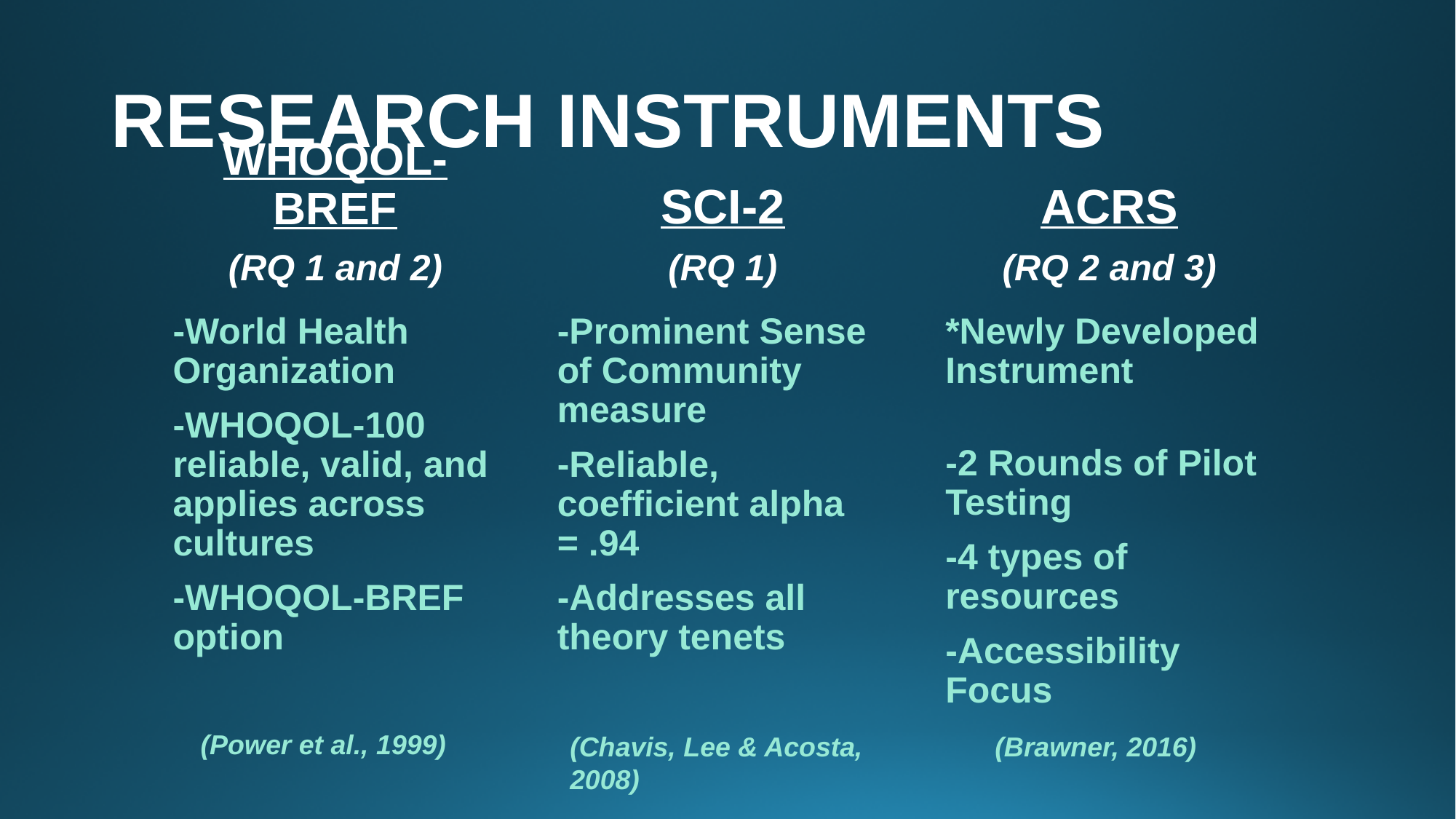

# RESEARCH INSTRUMENTS
WHOQOL-BREF
(RQ 1 and 2)
SCI-2
(RQ 1)
ACRS
(RQ 2 and 3)
-World Health Organization
-WHOQOL-100  reliable, valid, and applies across cultures
-WHOQOL-BREF option
-Prominent Sense of Community measure
-Reliable, coefficient alpha = .94
-Addresses all theory tenets

*Newly Developed Instrument

-2 Rounds of Pilot Testing
-4 types of resources
-Accessibility Focus

(Power et al., 1999)
(Chavis, Lee & Acosta, 2008)
(Brawner, 2016)